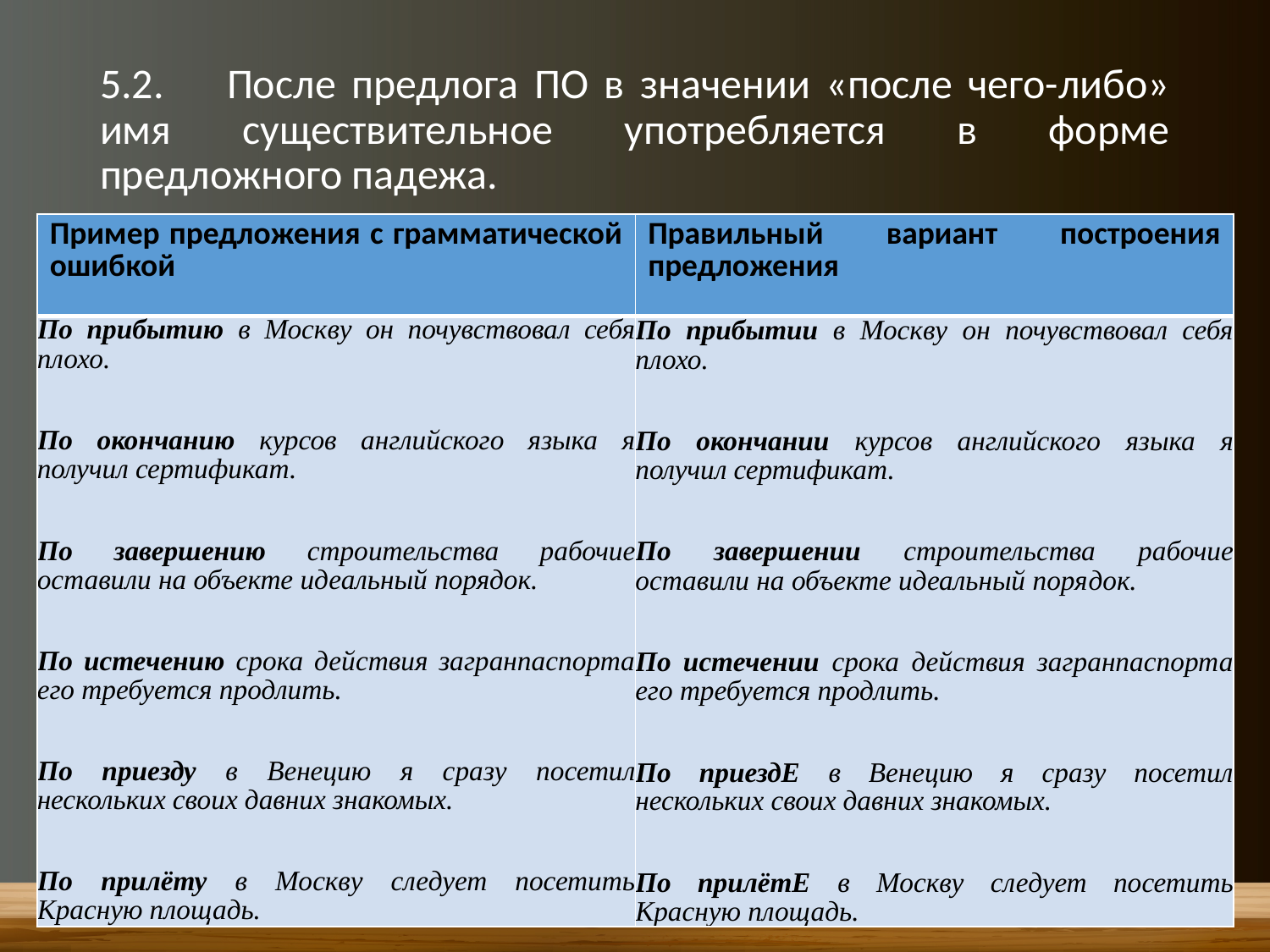

# 5.2.	После предлога ПО в значении «после чего-либо» имя существительное употребляется в форме предложного падежа.
| Пример предложения с грамматической ошибкой | Правильный вариант построения предложения |
| --- | --- |
| По прибытию в Москву он почувствовал себя плохо. По окончанию курсов анг­лийского языка я получил сертификат. По завершению строитель­ства рабочие оставили на объекте идеальный порядок. По истечению срока дей­ствия загранпаспорта его требуется продлить. По приезду в Венецию я сра­зу посетил нескольких своих давних знакомых. По прилёту в Москву сле­дует посетить Красную площадь. | По прибытии в Москву он почувствовал себя плохо. По окончании курсов анг­лийского языка я получил сертификат. По завершении строитель­ства рабочие оставили на объекте идеальный поря­док. По истечении срока дей­ствия загранпаспорта его требуется продлить. По приездЕ в Венецию я сразу посетил нескольких своих давних знакомых. По прилётЕ в Москву сле­дует посетить Красную площадь. |